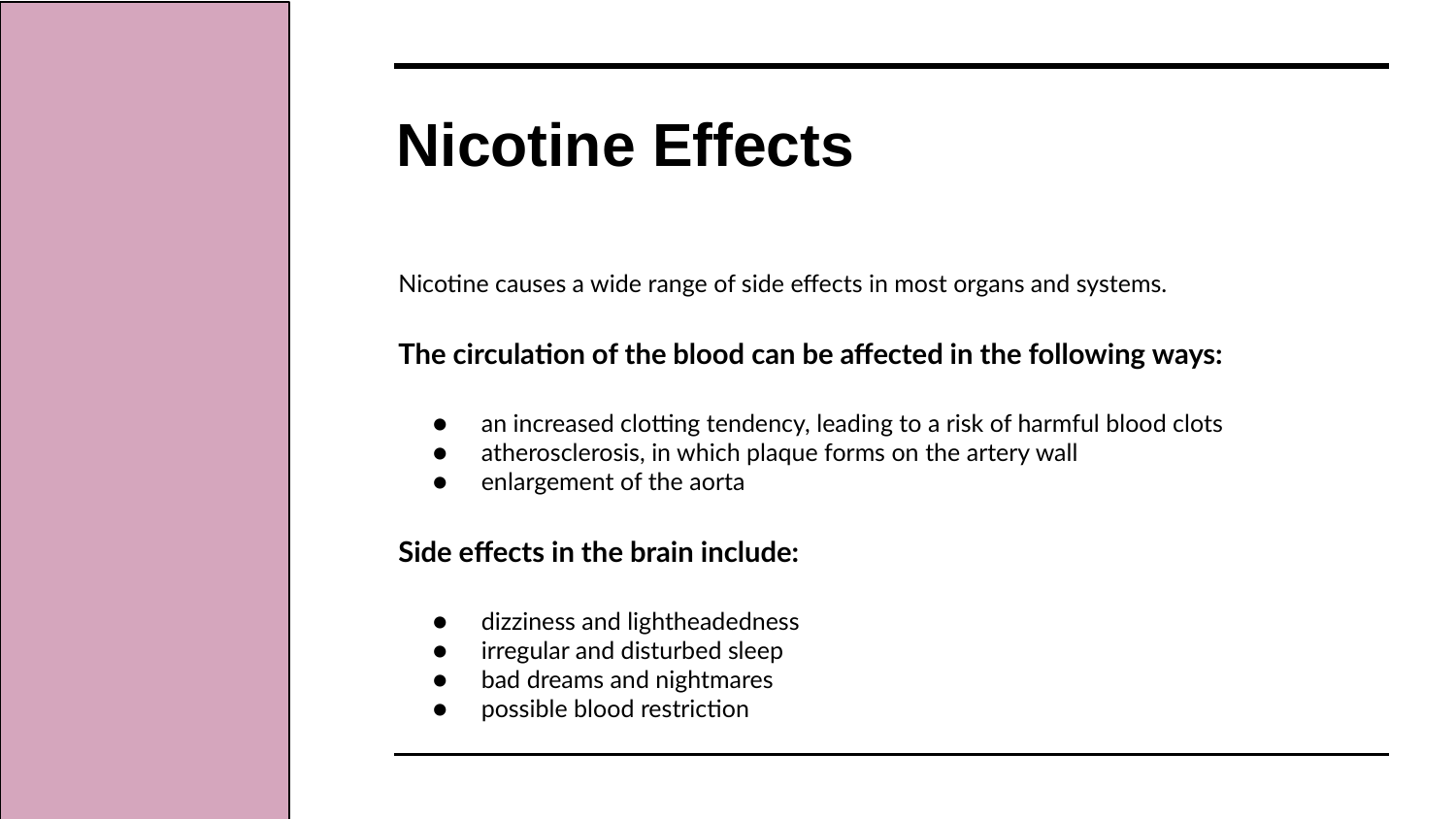

# Nicotine Effects
Nicotine causes a wide range of side effects in most organs and systems.
The circulation of the blood can be affected in the following ways:
an increased clotting tendency, leading to a risk of harmful blood clots
atherosclerosis, in which plaque forms on the artery wall
enlargement of the aorta
Side effects in the brain include:
dizziness and lightheadedness
irregular and disturbed sleep
bad dreams and nightmares
possible blood restriction